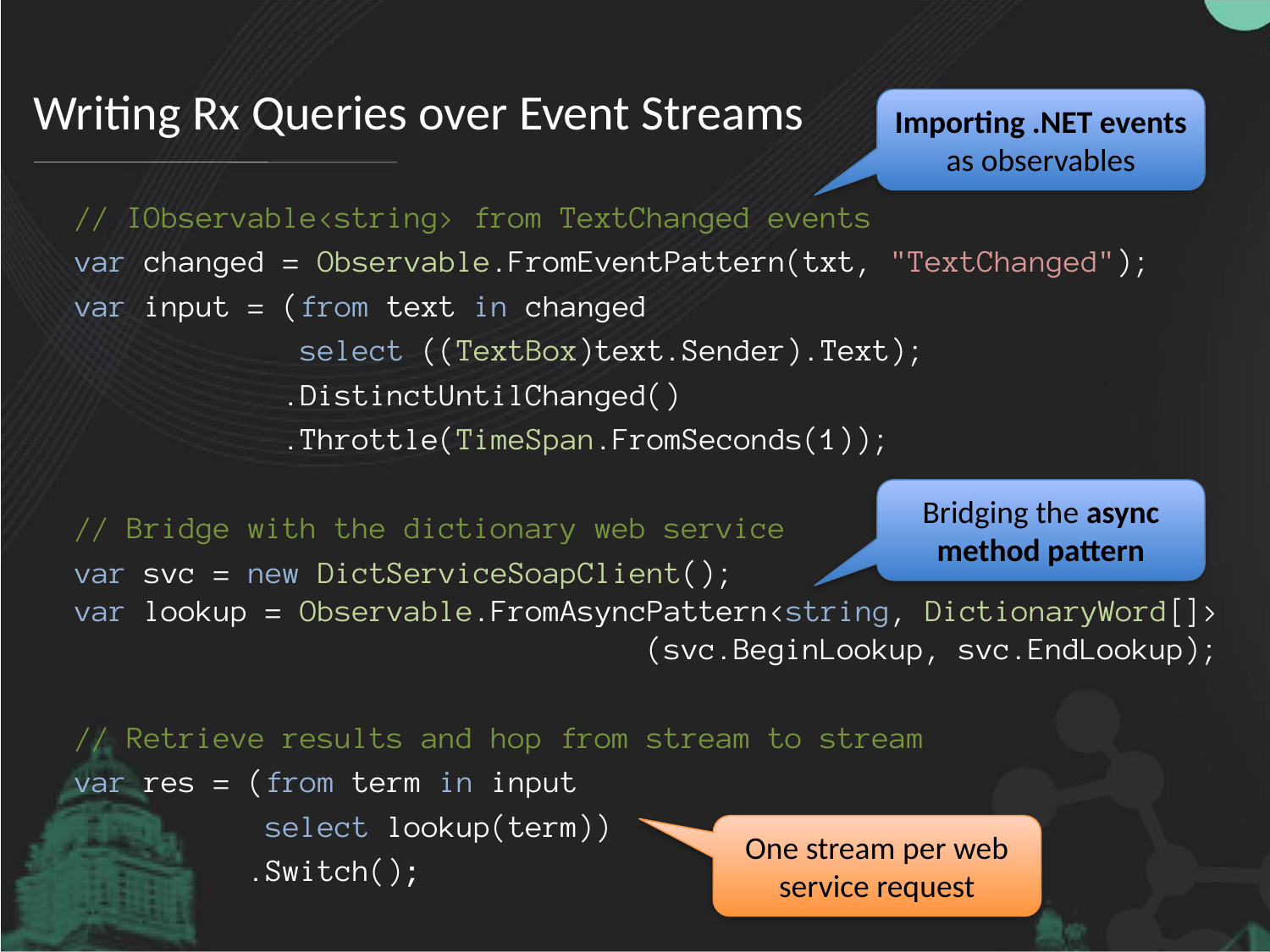

# Writing Rx Queries over Event Streams
Importing .NET events as observables
// IObservable<string> from TextChanged events
var changed = Observable.FromEventPattern(txt, "TextChanged");
var input = (from text in changed
             select ((TextBox)text.Sender).Text);
            .DistinctUntilChanged()
            .Throttle(TimeSpan.FromSeconds(1));

// Bridge with the dictionary web service
var svc = new DictServiceSoapClient();
var lookup = Observable.FromAsyncPattern<string, DictionaryWord[]>
                                 (svc.BeginLookup, svc.EndLookup);

// Retrieve results and hop from stream to stream
var res = (from term in input
           select lookup(term))
          .Switch();
Bridging the async method pattern
One stream per web service request